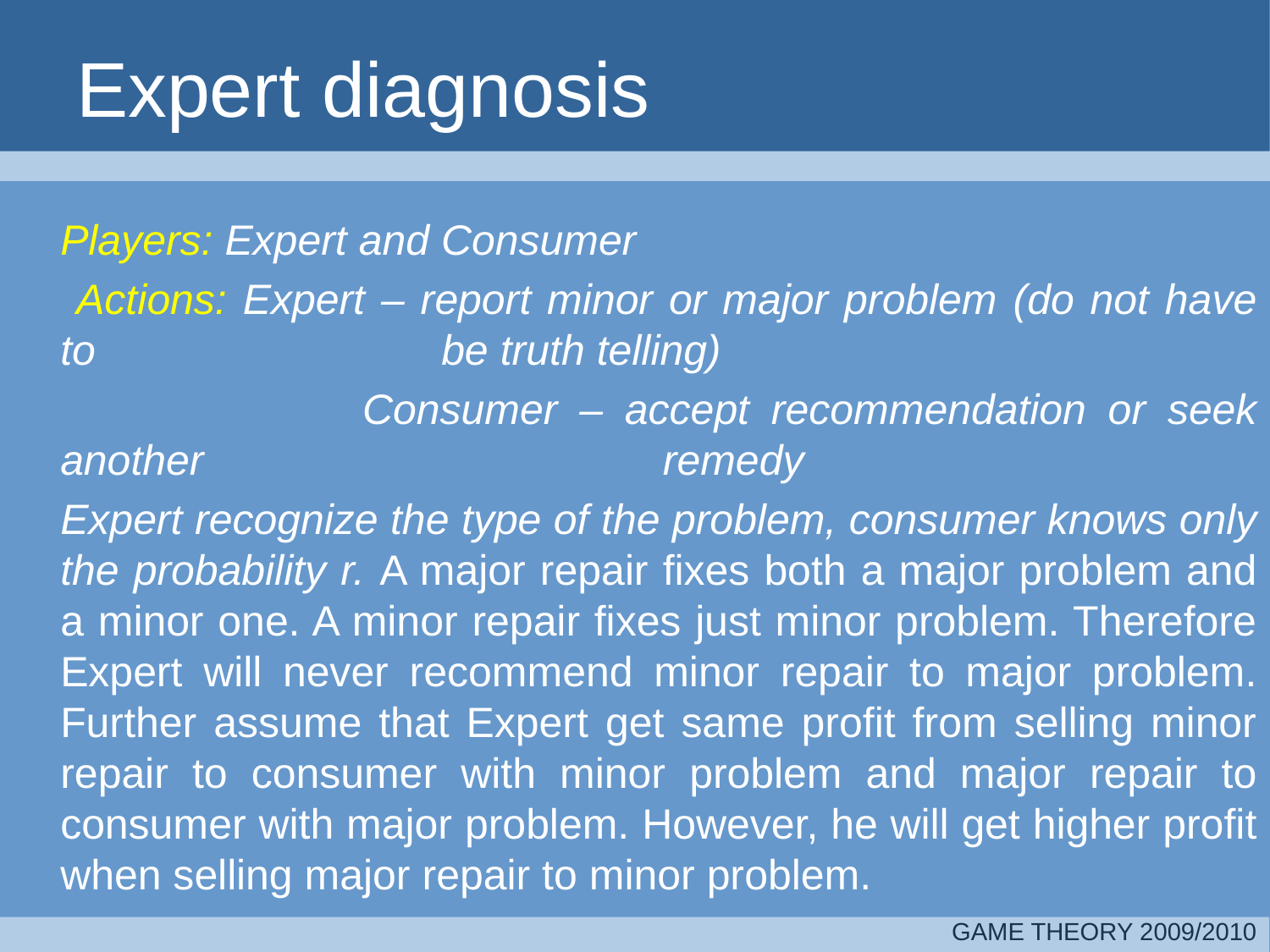

# Expert diagnosis
	Players: Expert and Consumer
	 Actions: Expert – report minor or major problem (do not have to 			be truth telling)
		        Consumer – accept recommendation or seek another 			        remedy
	Expert recognize the type of the problem, consumer knows only the probability r. A major repair fixes both a major problem and a minor one. A minor repair fixes just minor problem. Therefore Expert will never recommend minor repair to major problem. Further assume that Expert get same profit from selling minor repair to consumer with minor problem and major repair to consumer with major problem. However, he will get higher profit when selling major repair to minor problem.

GAME THEORY 2009/2010